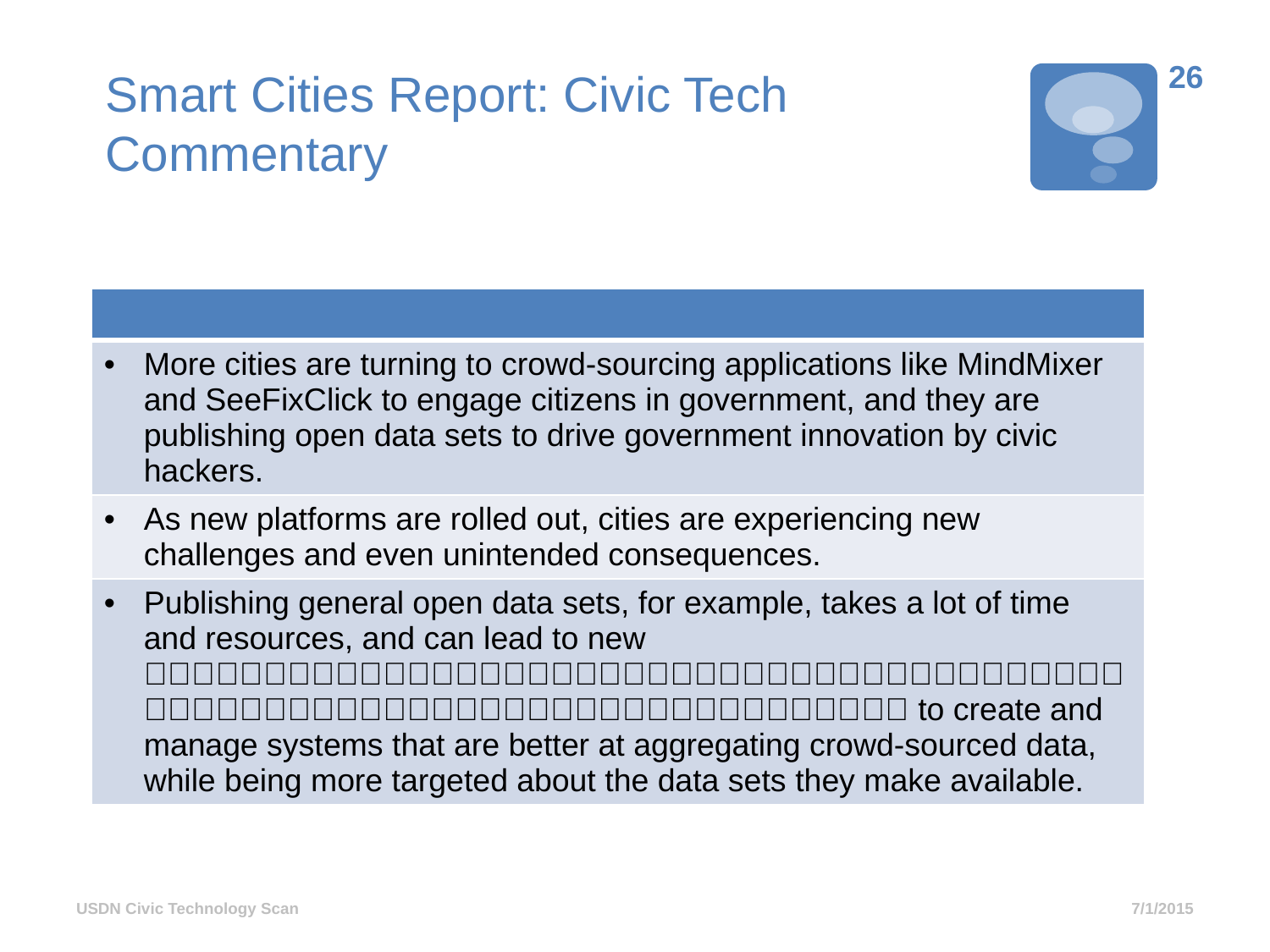

26
# Smart Cities Report: Civic Tech Commentary
|  |
| --- |
| More cities are turning to crowd-sourcing applications like MindMixer and SeeFixClick to engage citizens in government, and they are publishing open data sets to drive government innovation by civic hackers. |
| As new platforms are rolled out, cities are experiencing new challenges and even unintended consequences. |
| Publishing general open data sets, for example, takes a lot of time and resources, and can lead to new 􏰅􏰌􏰀􏰂􏰃􏰁􏰔􏰏􏰄􏰗􏰁􏰔􏰏􏰄􏰂􏰍􏰆􏰆􏰁􏰖􏰐􏰀􏰍􏰁􏰆􏰈􏰘􏰂􏰛􏰁􏰑􏰚􏰂􏰀􏰃􏰄􏰓􏰄􏰂􏰍􏰈􏰂􏰐􏰂􏰊􏰁􏰆􏰊􏰄􏰓􏰀􏰄􏰔􏰂􏰄􏰹􏰁􏰓􏰀􏰂􏰐􏰋􏰁􏰆􏰏􏰂􏰊􏰍􏰀􏰍􏰄􏰈􏰂 to create and manage systems that are better at aggregating crowd-sourced data, while being more targeted about the data sets they make available. |
USDN Civic Technology Scan
7/1/2015